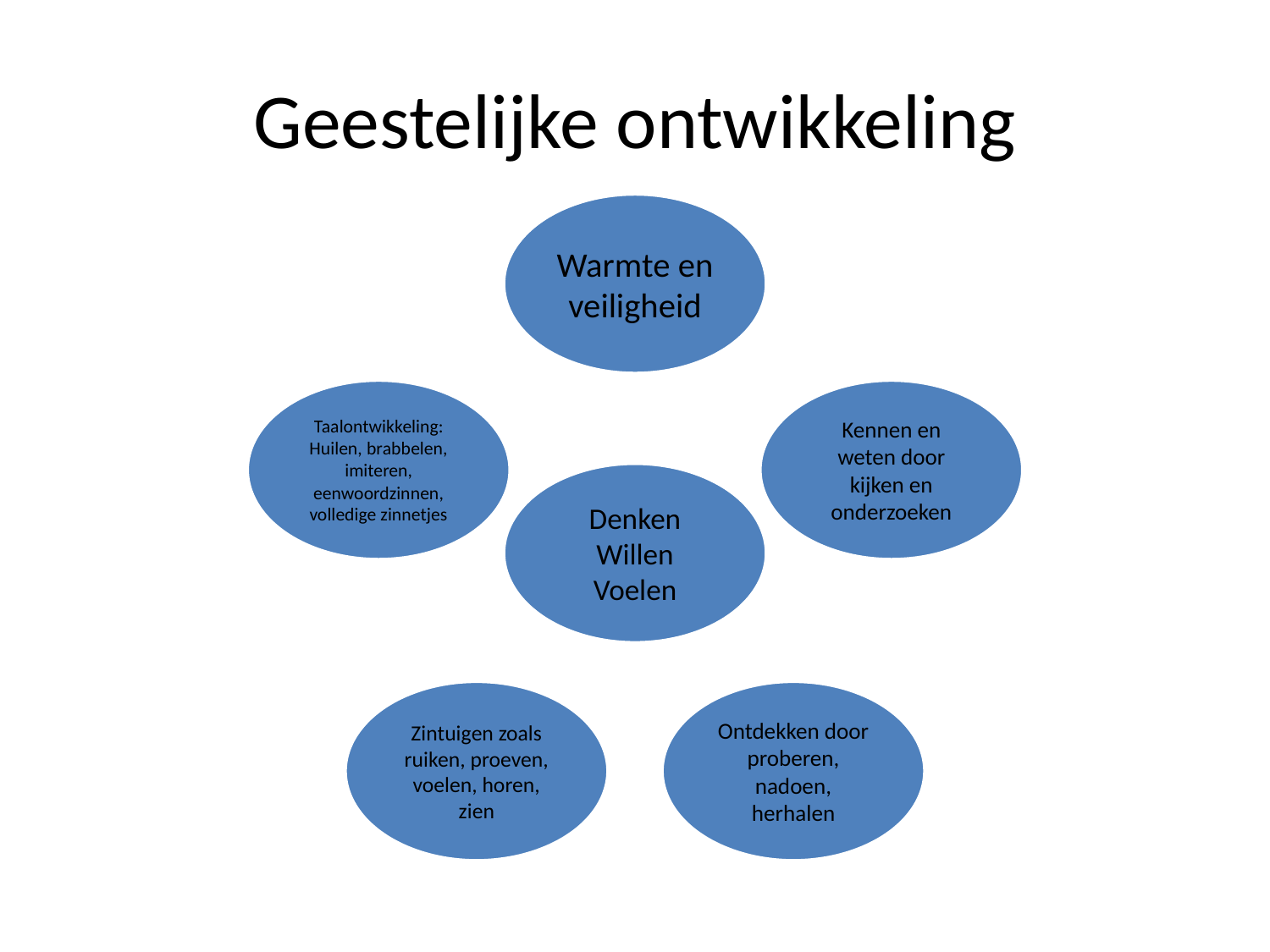

# Geestelijke ontwikkeling
Denken
Willen
Voelen
Warmte en veiligheid
Kennen en weten door kijken en onderzoeken
Ontdekken door proberen, nadoen, herhalen
Zintuigen zoals ruiken, proeven, voelen, horen, zien
Taalontwikkeling:
Huilen, brabbelen, imiteren, eenwoordzinnen, volledige zinnetjes